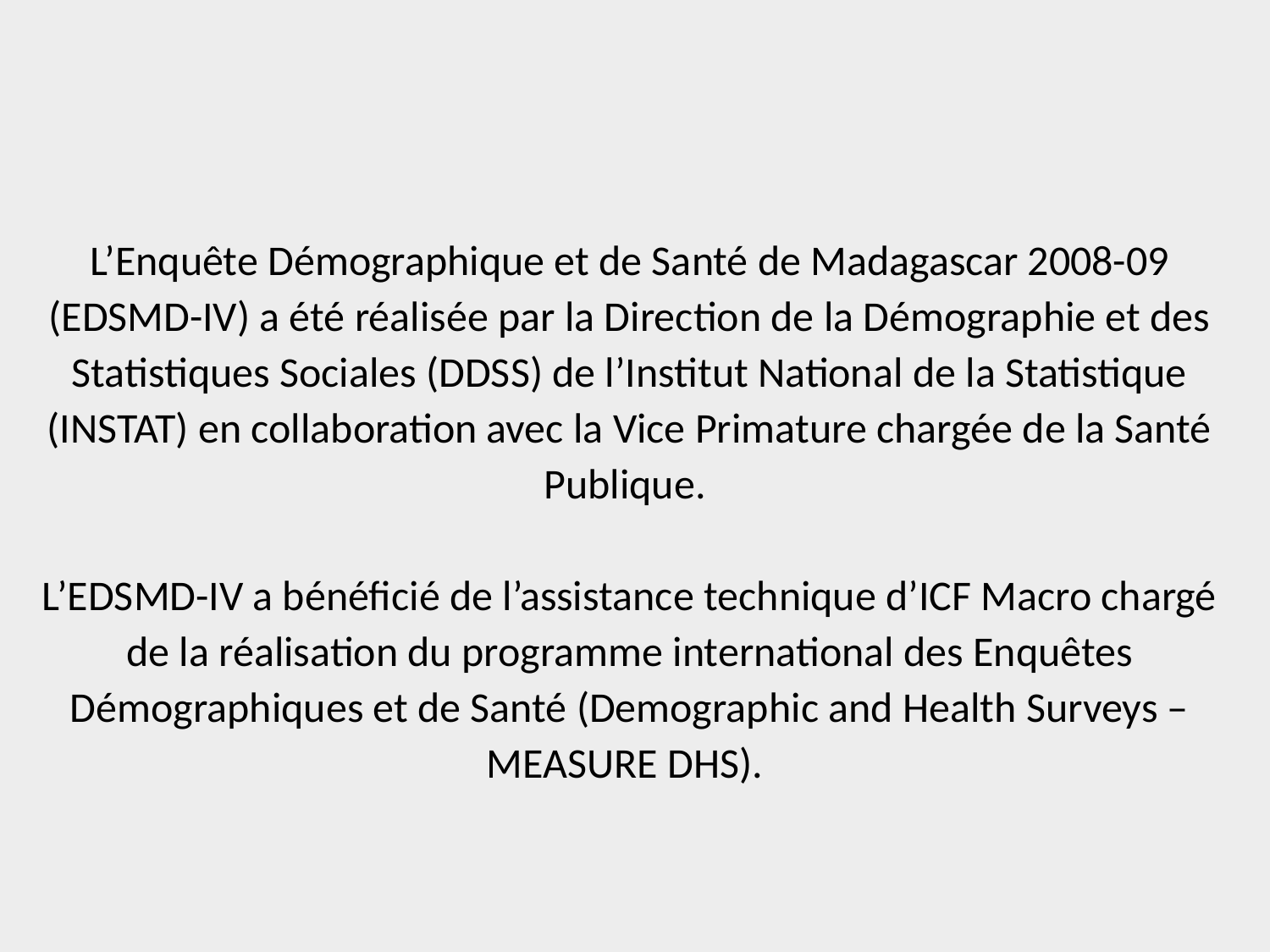

L’Enquête Démographique et de Santé de Madagascar 2008-09 (EDSMD-IV) a été réalisée par la Direction de la Démographie et des Statistiques Sociales (DDSS) de l’Institut National de la Statistique (INSTAT) en collaboration avec la Vice Primature chargée de la Santé Publique.

L’EDSMD-IV a bénéficié de l’assistance technique d’ICF Macro chargé de la réalisation du programme international des Enquêtes Démographiques et de Santé (Demographic and Health Surveys –MEASURE DHS).